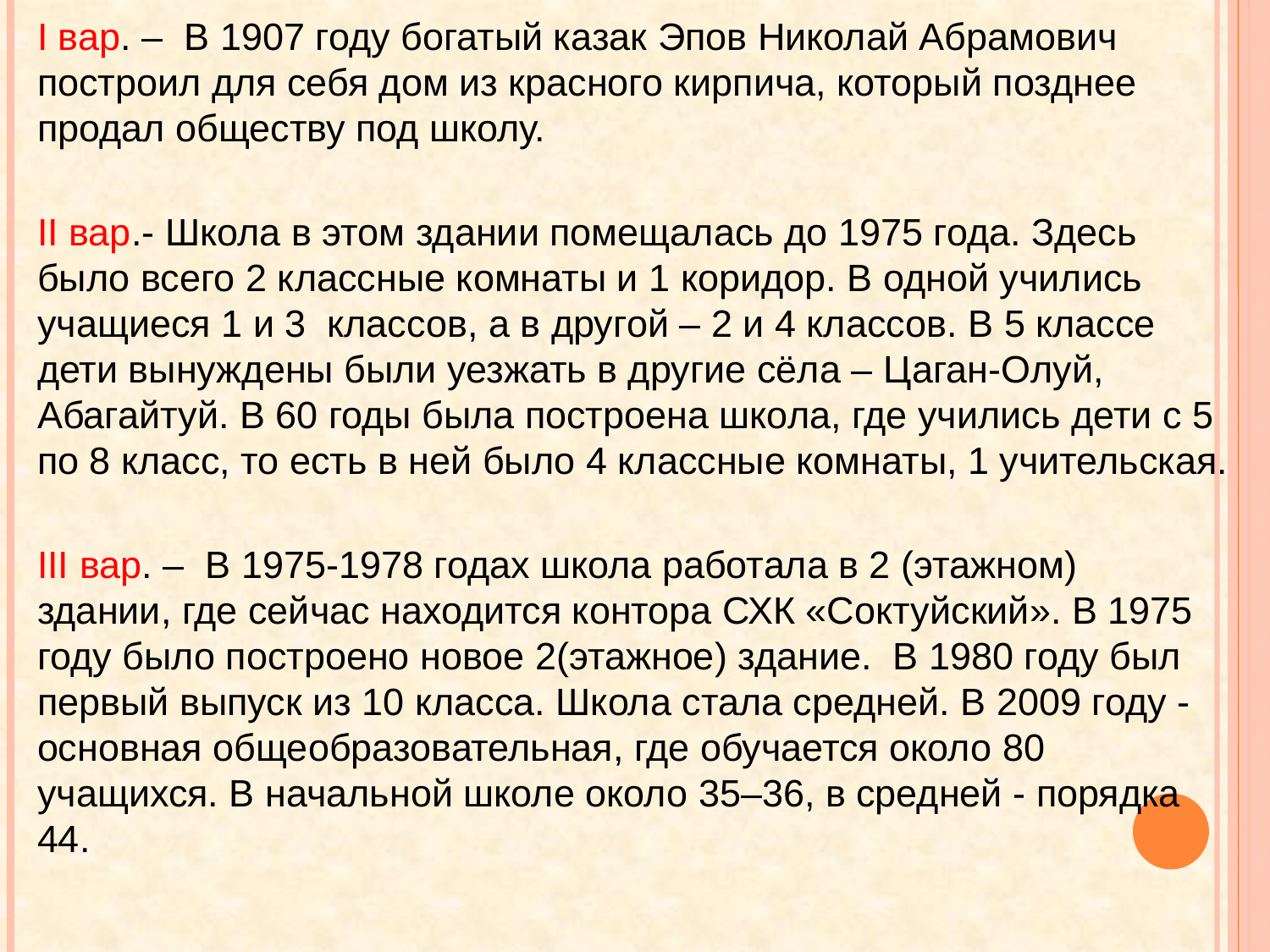

I вар. –  В 1907 году богатый казак Эпов Николай Абрамович построил для себя дом из красного кирпича, который позднее продал обществу под школу.

II вар.- Школа в этом здании помещалась до 1975 года. Здесь было всего 2 классные комнаты и 1 коридор. В одной учились учащиеся 1 и 3  классов, а в другой – 2 и 4 классов. В 5 классе дети вынуждены были уезжать в другие сёла – Цаган-Олуй, Абагайтуй. В 60 годы была построена школа, где учились дети с 5 по 8 класс, то есть в ней было 4 классные комнаты, 1 учительская.

III вар. –  В 1975-1978 годах школа работала в 2 (этажном)  здании, где сейчас находится контора СХК «Соктуйский». В 1975 году было построено новое 2(этажное) здание.  В 1980 году был первый выпуск из 10 класса. Школа стала средней. В 2009 году - основная общеобразовательная, где обучается около 80 учащихся. В начальной школе около 35–36, в средней - порядка  44.

#